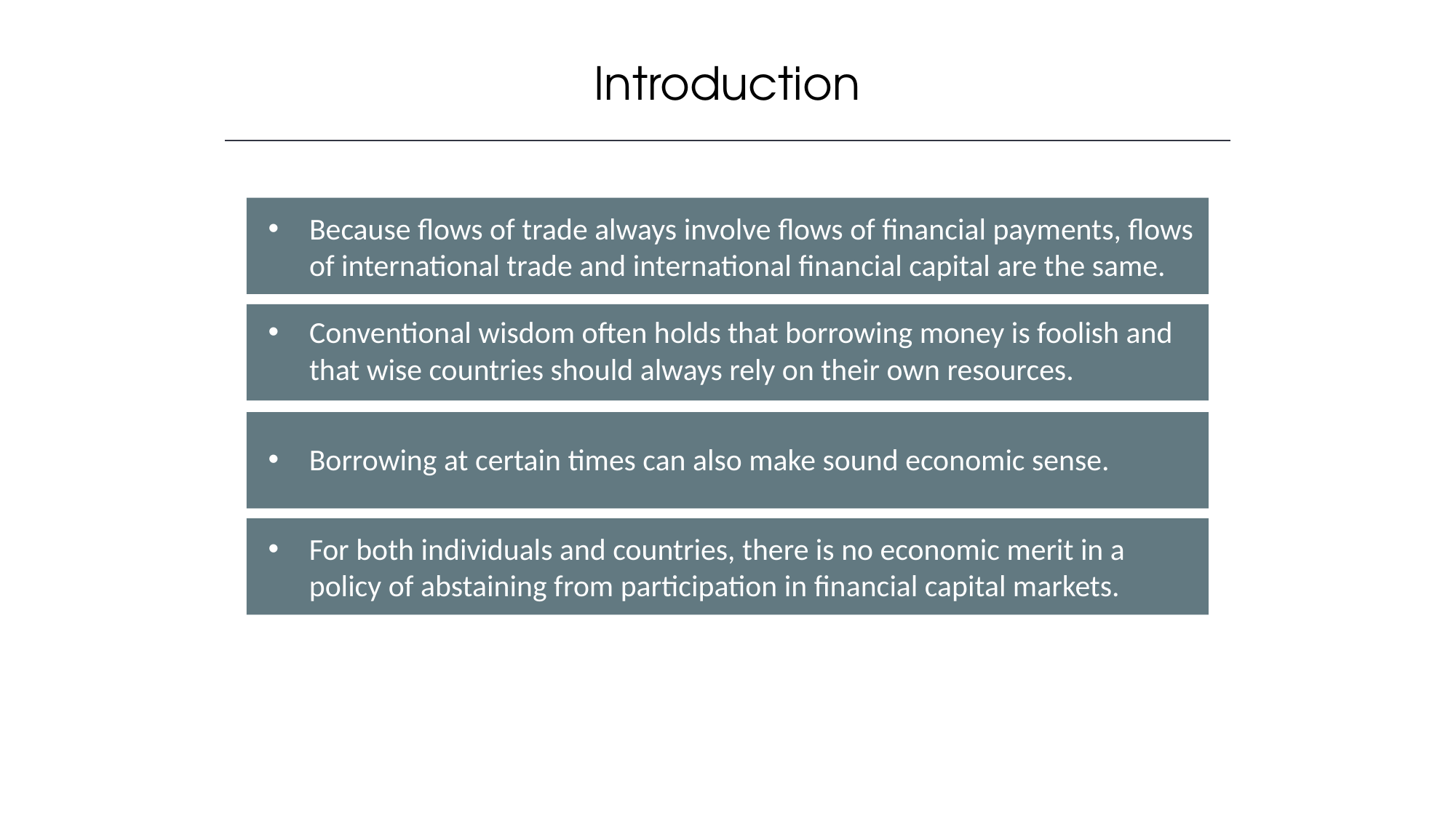

Introduction

Because flows of trade always involve flows of financial payments, flows of international trade and international financial capital are the same.

Conventional wisdom often holds that borrowing money is foolish and that wise countries should always rely on their own resources.

Borrowing at certain times can also make sound economic sense.

For both individuals and countries, there is no economic merit in a policy of abstaining from participation in financial capital markets.